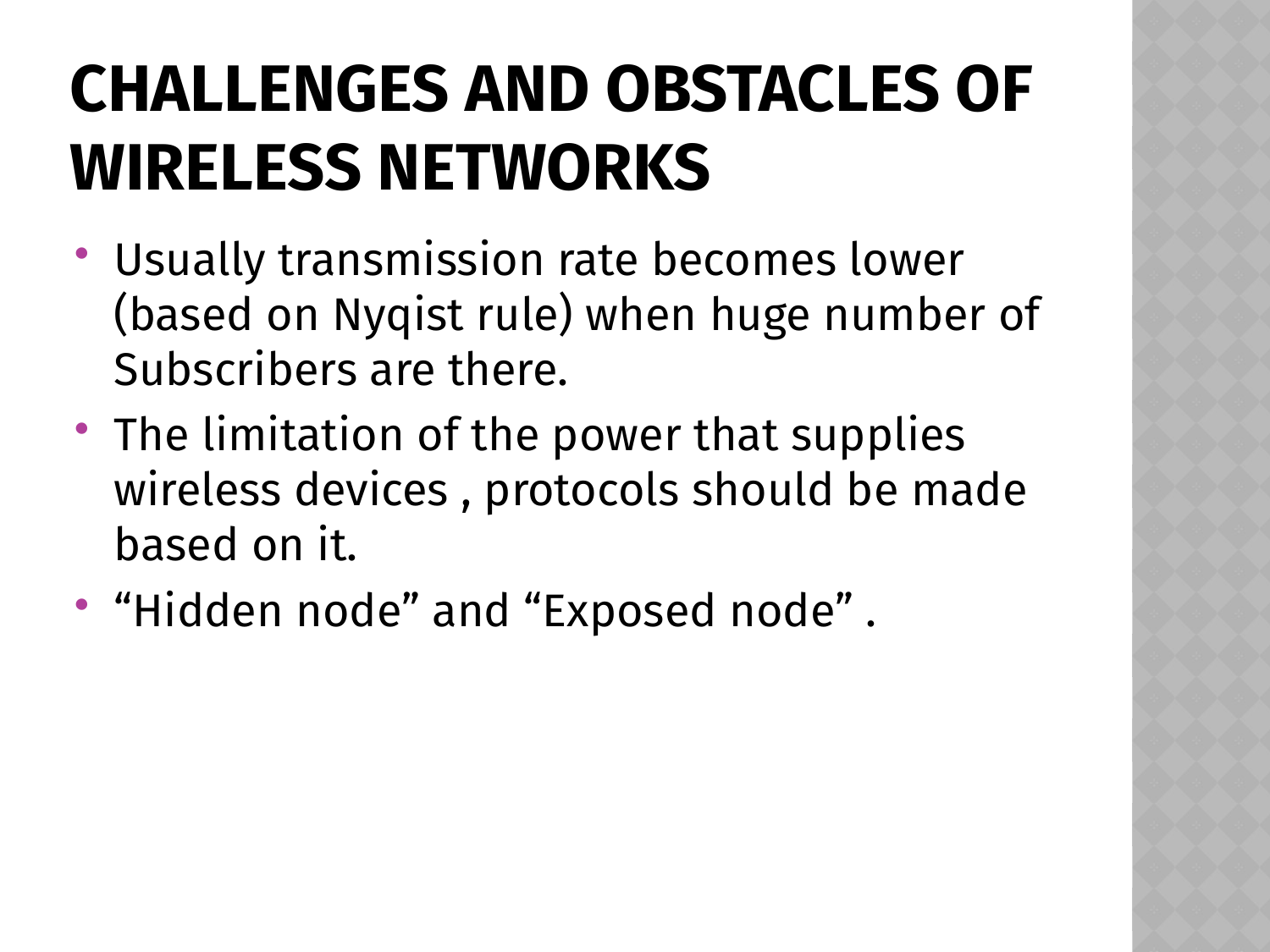

# Challenges and obstacles of wireless networks
Usually transmission rate becomes lower (based on Nyqist rule) when huge number of Subscribers are there.
The limitation of the power that supplies wireless devices , protocols should be made based on it.
“Hidden node” and “Exposed node” .